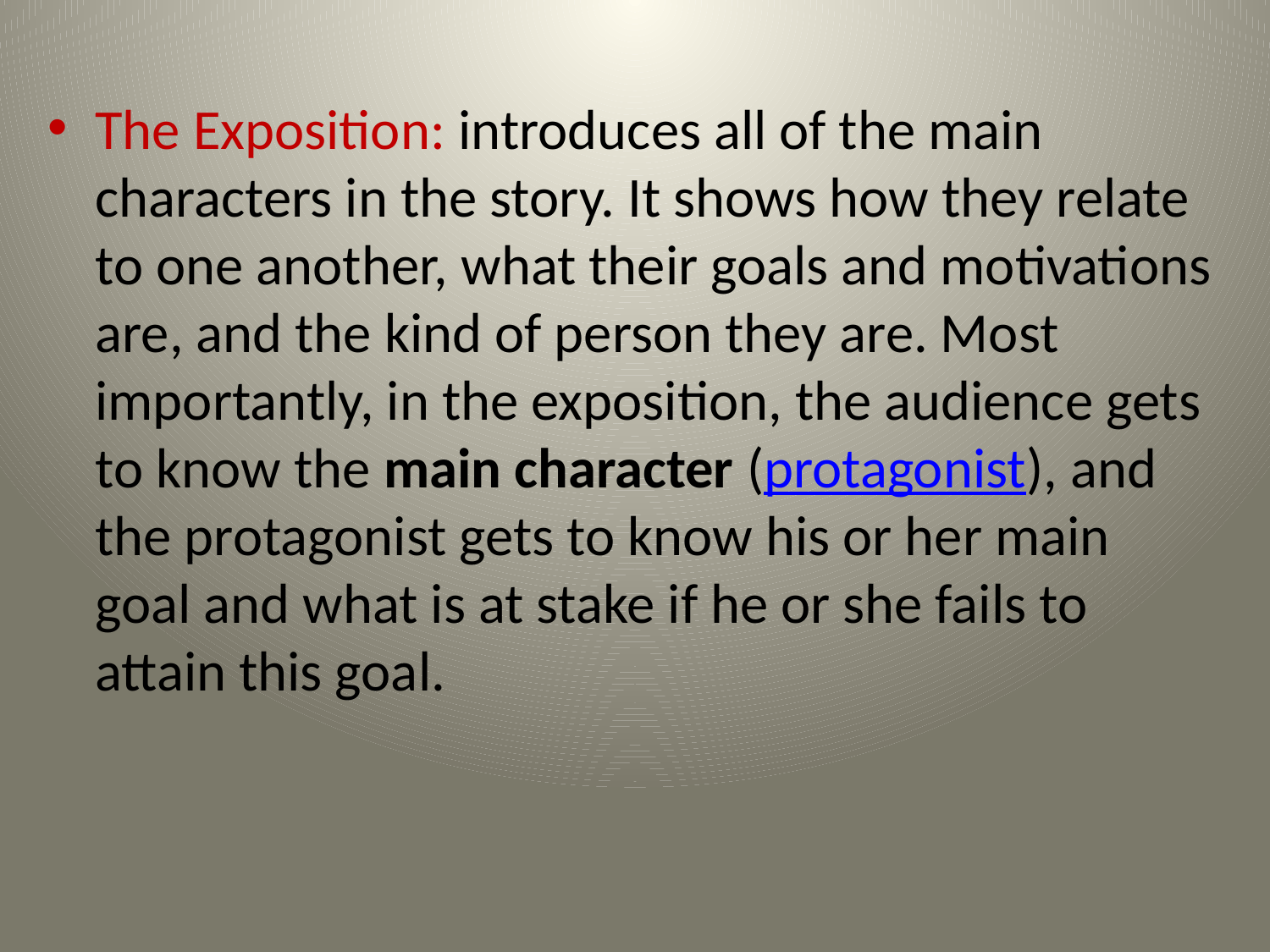

The Exposition: introduces all of the main characters in the story. It shows how they relate to one another, what their goals and motivations are, and the kind of person they are. Most importantly, in the exposition, the audience gets to know the main character (protagonist), and the protagonist gets to know his or her main goal and what is at stake if he or she fails to attain this goal.